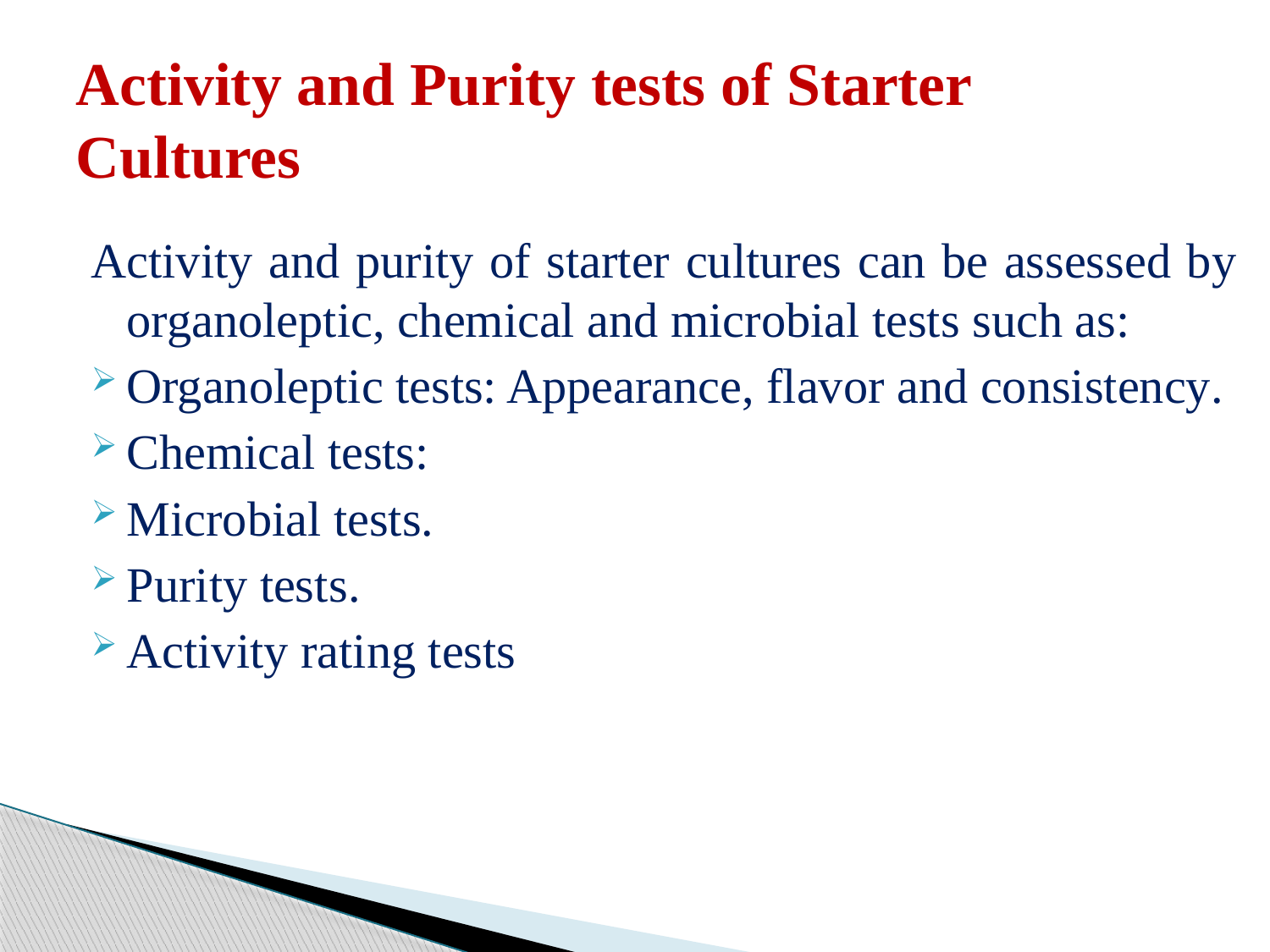

# Activity and Purity tests of Starter Cultures
Activity and purity of starter cultures can be assessed by organoleptic, chemical and microbial tests such as:
Organoleptic tests: Appearance, flavor and consistency.
Chemical tests:
Microbial tests.
Purity tests.
Activity rating tests